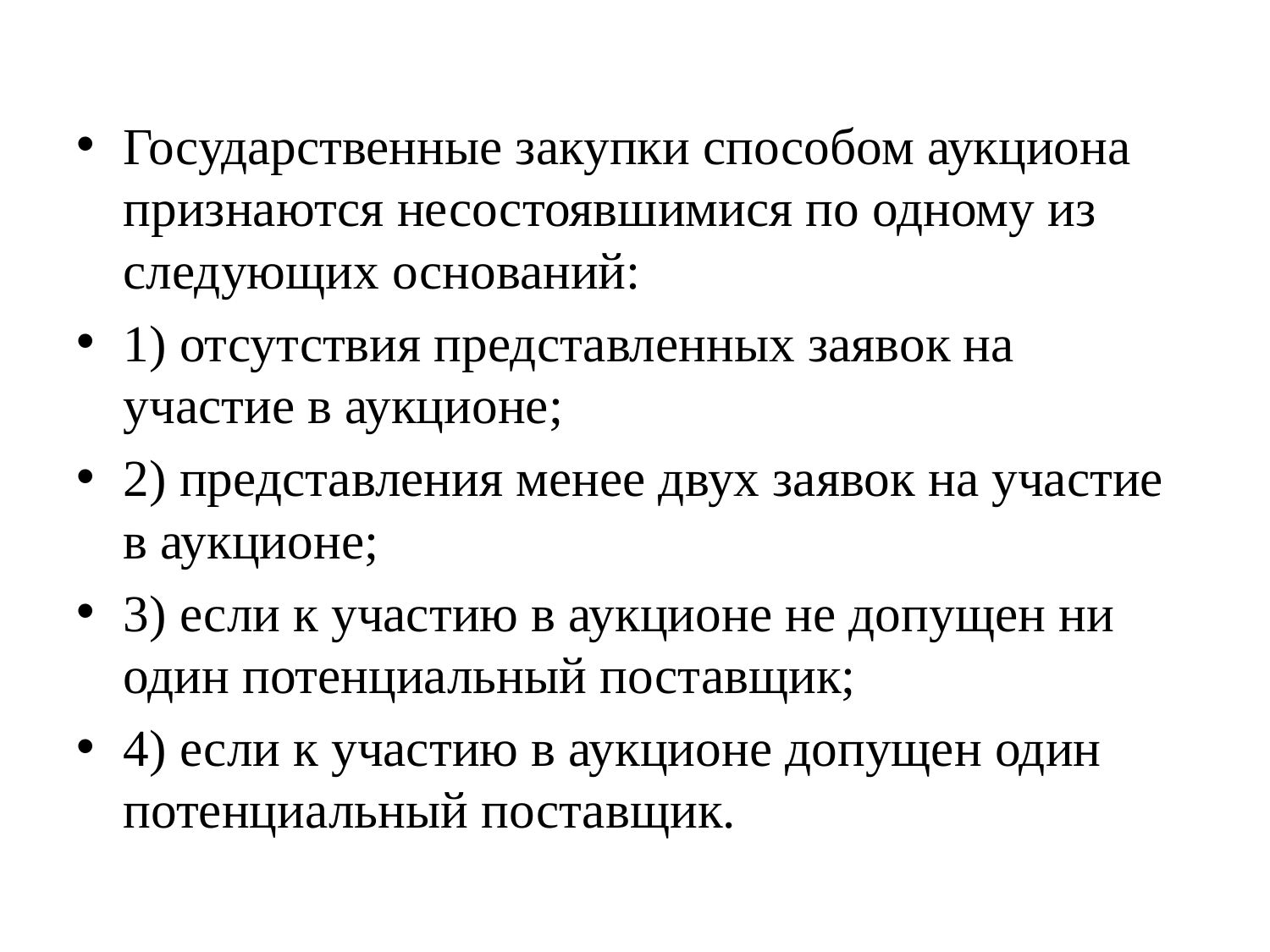

Государственные закупки способом аукциона признаются несостоявшимися по одному из следующих оснований:
1) отсутствия представленных заявок на участие в аукционе;
2) представления менее двух заявок на участие в аукционе;
3) если к участию в аукционе не допущен ни один потенциальный поставщик;
4) если к участию в аукционе допущен один потенциальный поставщик.